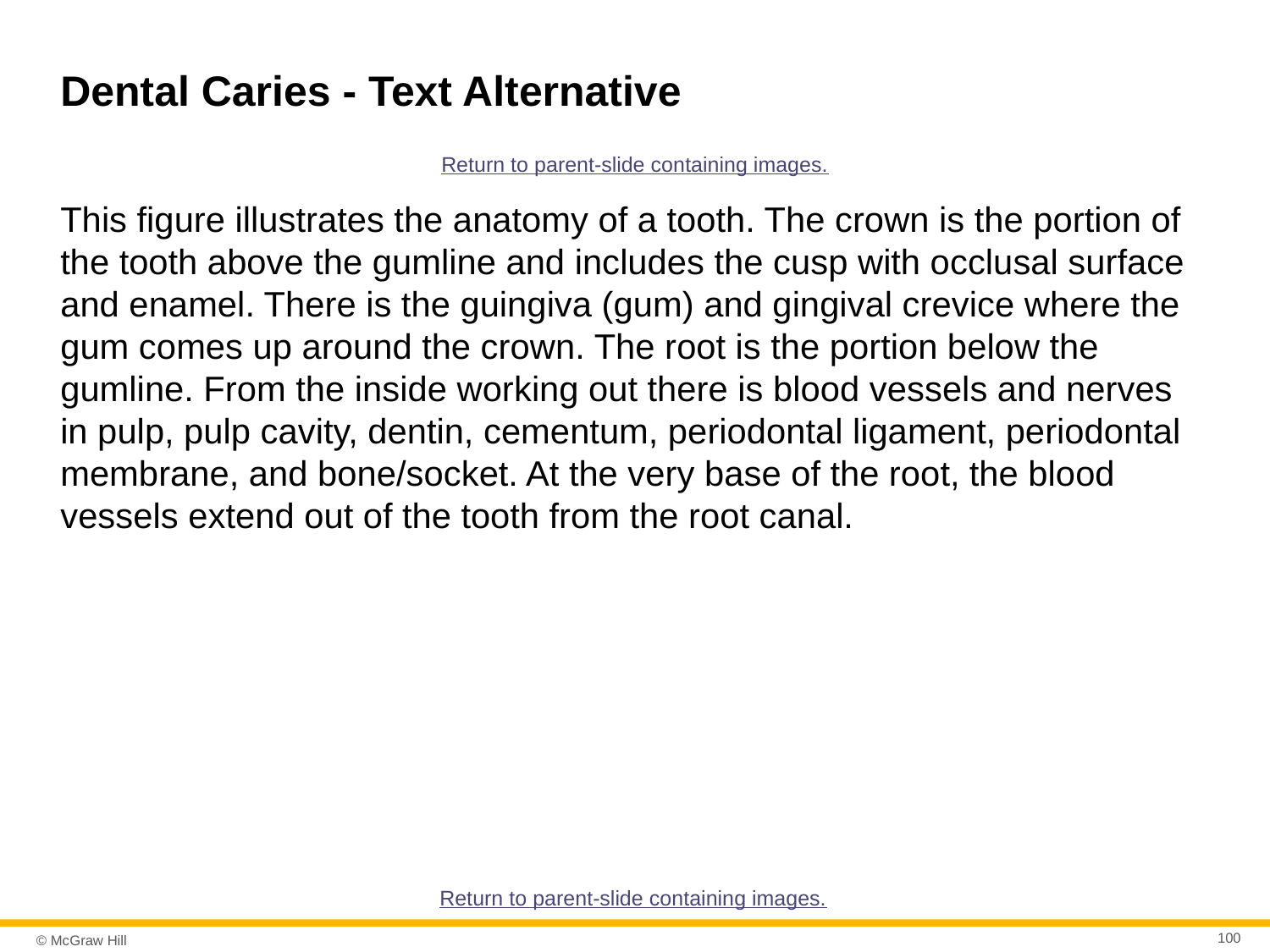

# Dental Caries - Text Alternative
Return to parent-slide containing images.
This figure illustrates the anatomy of a tooth. The crown is the portion of the tooth above the gumline and includes the cusp with occlusal surface and enamel. There is the guingiva (gum) and gingival crevice where the gum comes up around the crown. The root is the portion below the gumline. From the inside working out there is blood vessels and nerves in pulp, pulp cavity, dentin, cementum, periodontal ligament, periodontal membrane, and bone/socket. At the very base of the root, the blood vessels extend out of the tooth from the root canal.
Return to parent-slide containing images.